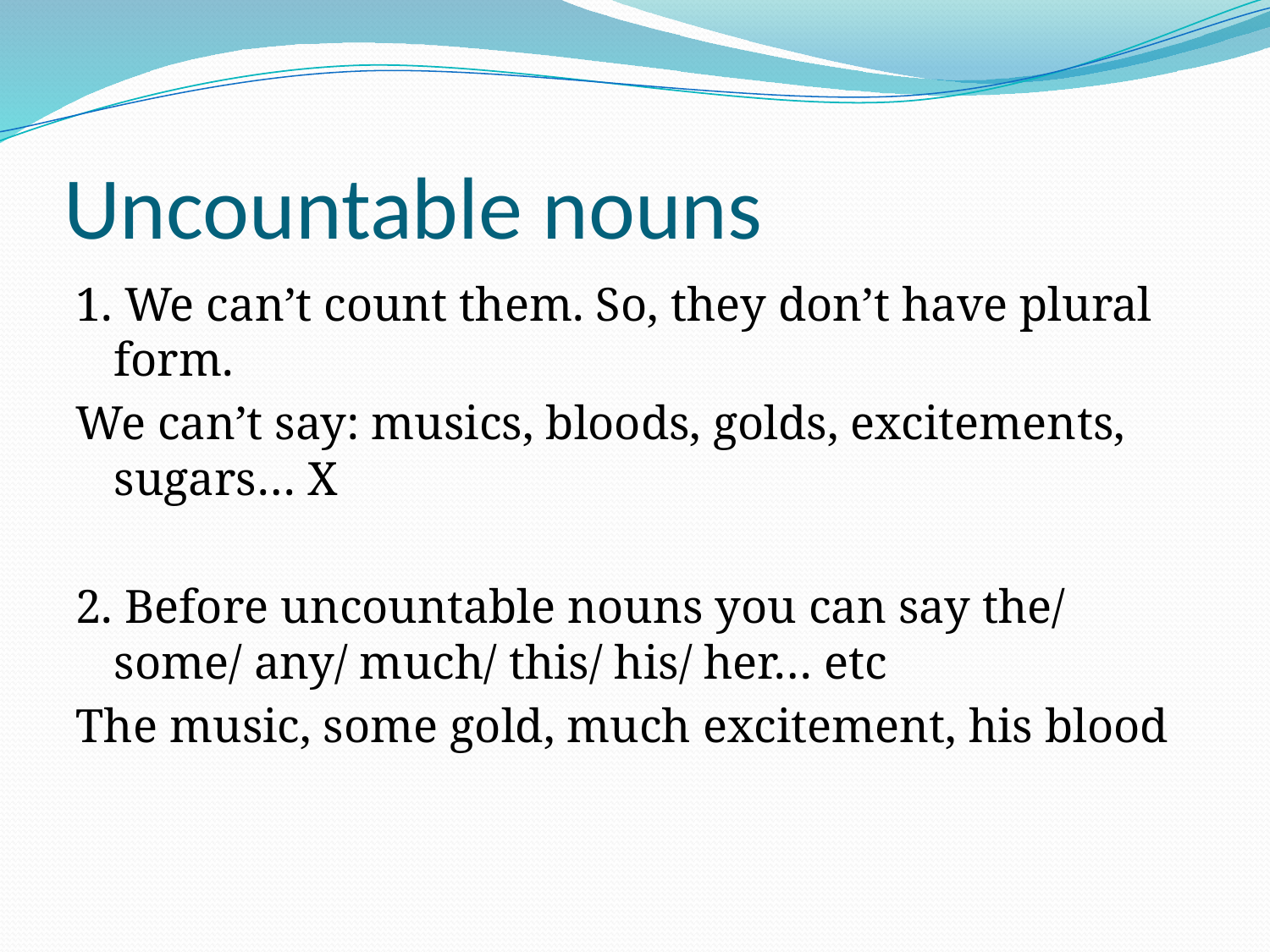

# Uncountable nouns
1. We can’t count them. So, they don’t have plural form.
We can’t say: musics, bloods, golds, excitements, sugars… X

2. Before uncountable nouns you can say the/ some/ any/ much/ this/ his/ her… etc
The music, some gold, much excitement, his blood